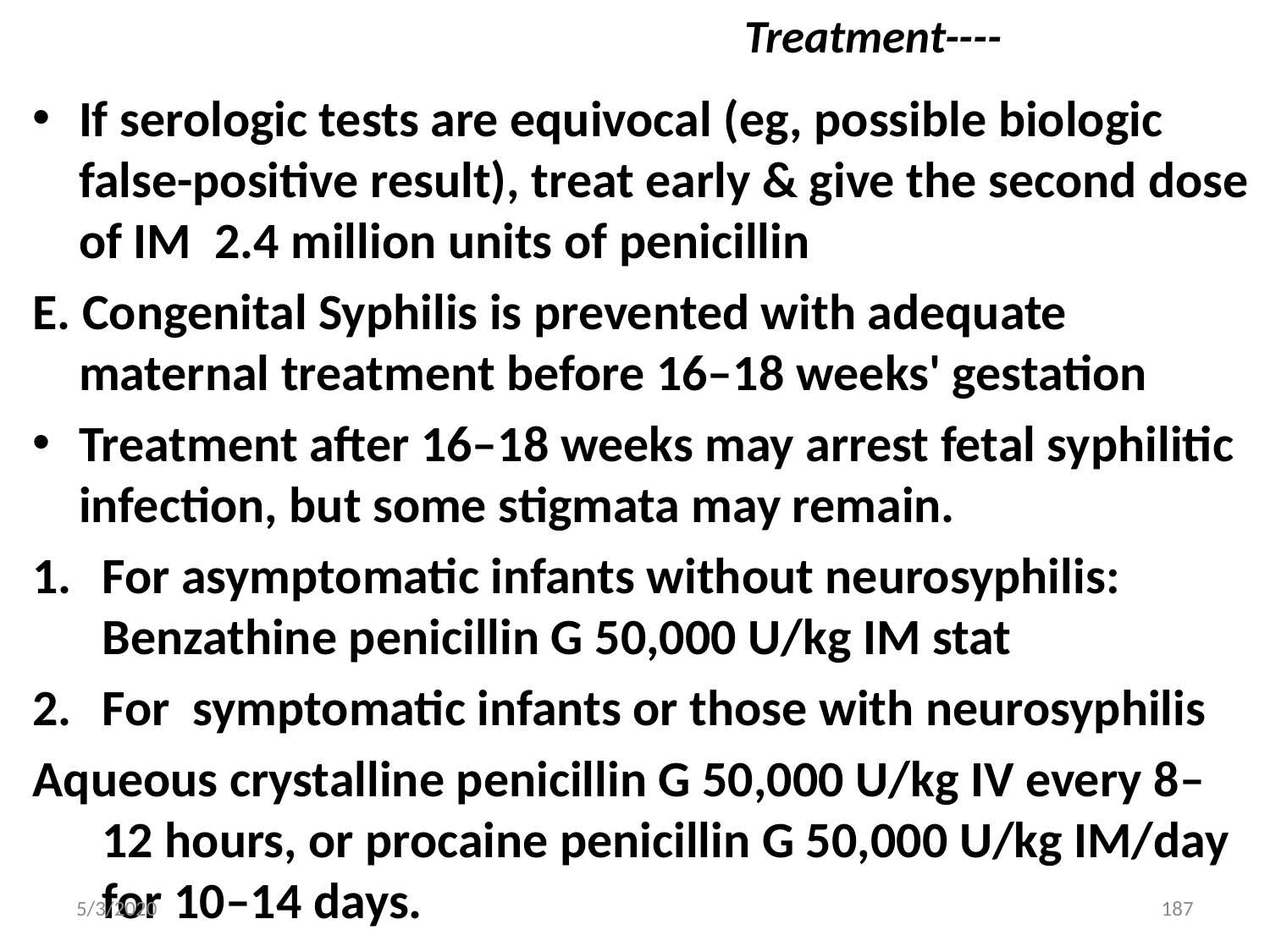

# Treatment----
If serologic tests are equivocal (eg, possible biologic false-positive result), treat early & give the second dose of IM  2.4 million units of penicillin
E. Congenital Syphilis is prevented with adequate maternal treatment before 16–18 weeks' gestation
Treatment after 16–18 weeks may arrest fetal syphilitic infection, but some stigmata may remain.
For asymptomatic infants without neurosyphilis: Benzathine penicillin G 50,000 U/kg IM stat
For  symptomatic infants or those with neurosyphilis
Aqueous crystalline penicillin G 50,000 U/kg IV every 8–12 hours, or procaine penicillin G 50,000 U/kg IM/day for 10–14 days.

5/3/2020
187